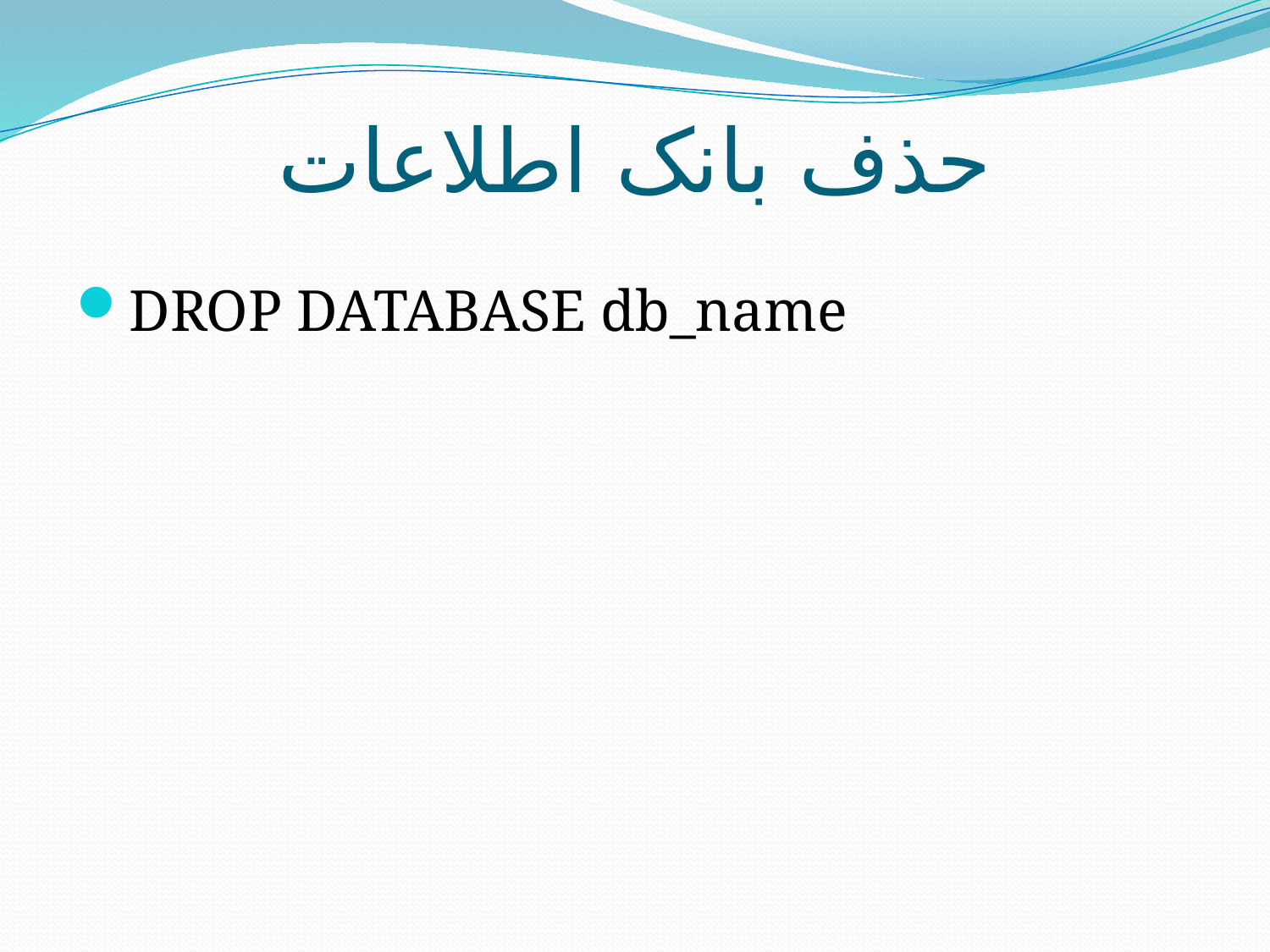

# حذف بانک اطلاعات
DROP DATABASE db_name